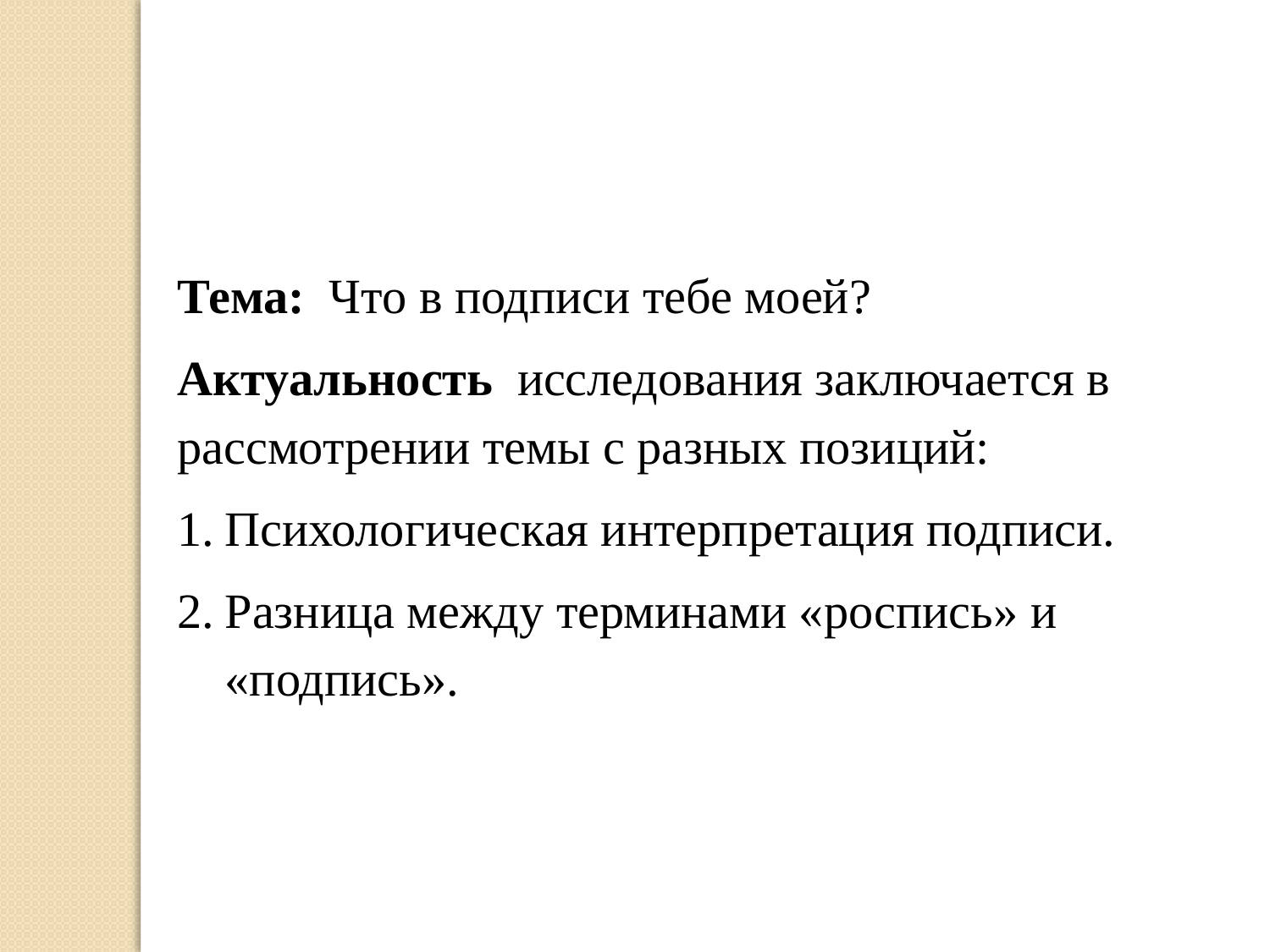

Тема:  Что в подписи тебе моей?
Актуальность  исследования заключается в рассмотрении темы с разных позиций:
Психологическая интерпретация подписи.
Разница между терминами «роспись» и «подпись».